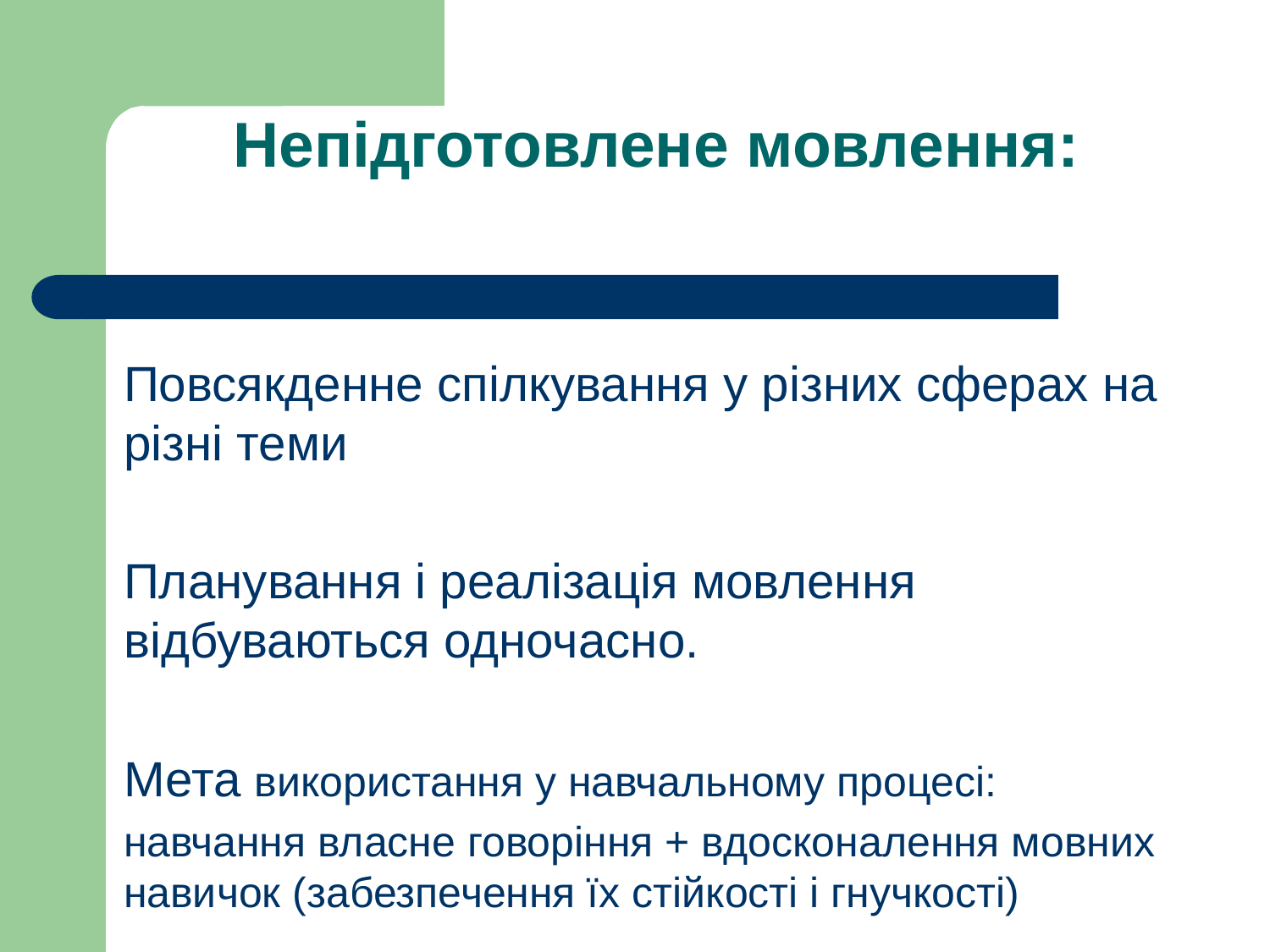

Непідготовлене мовлення:
	Повсякденне спілкування у різних сферах на різні теми

	Планування і реалізація мовлення відбуваються одночасно.

	Мета використання у навчальному процесі:
	навчання власне говоріння + вдосконалення мовних навичок (забезпечення їх стійкості і гнучкості)